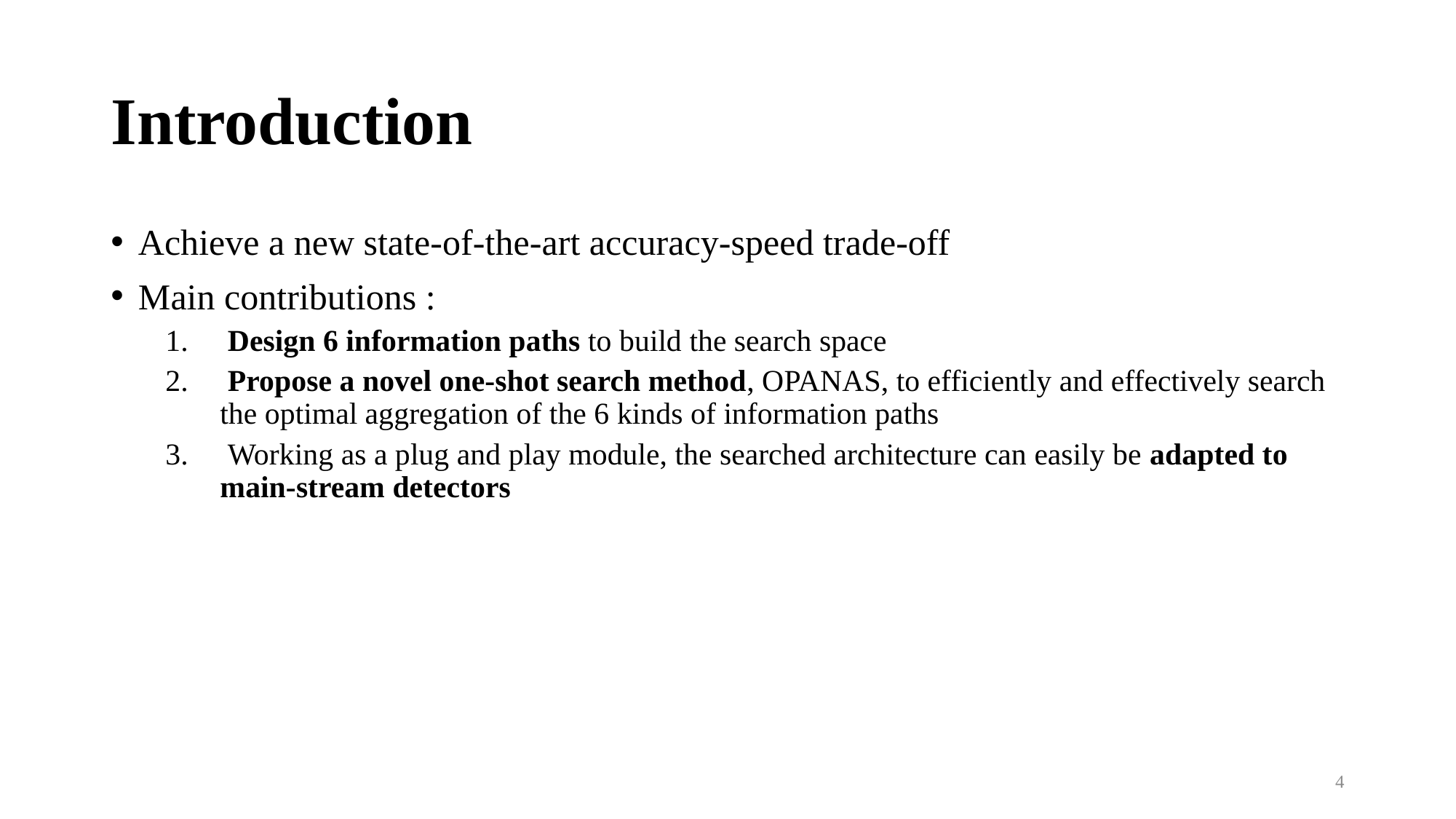

# Introduction
Achieve a new state-of-the-art accuracy-speed trade-off
Main contributions :
 Design 6 information paths to build the search space
 Propose a novel one-shot search method, OPANAS, to efficiently and effectively search the optimal aggregation of the 6 kinds of information paths
 Working as a plug and play module, the searched architecture can easily be adapted to main-stream detectors
4